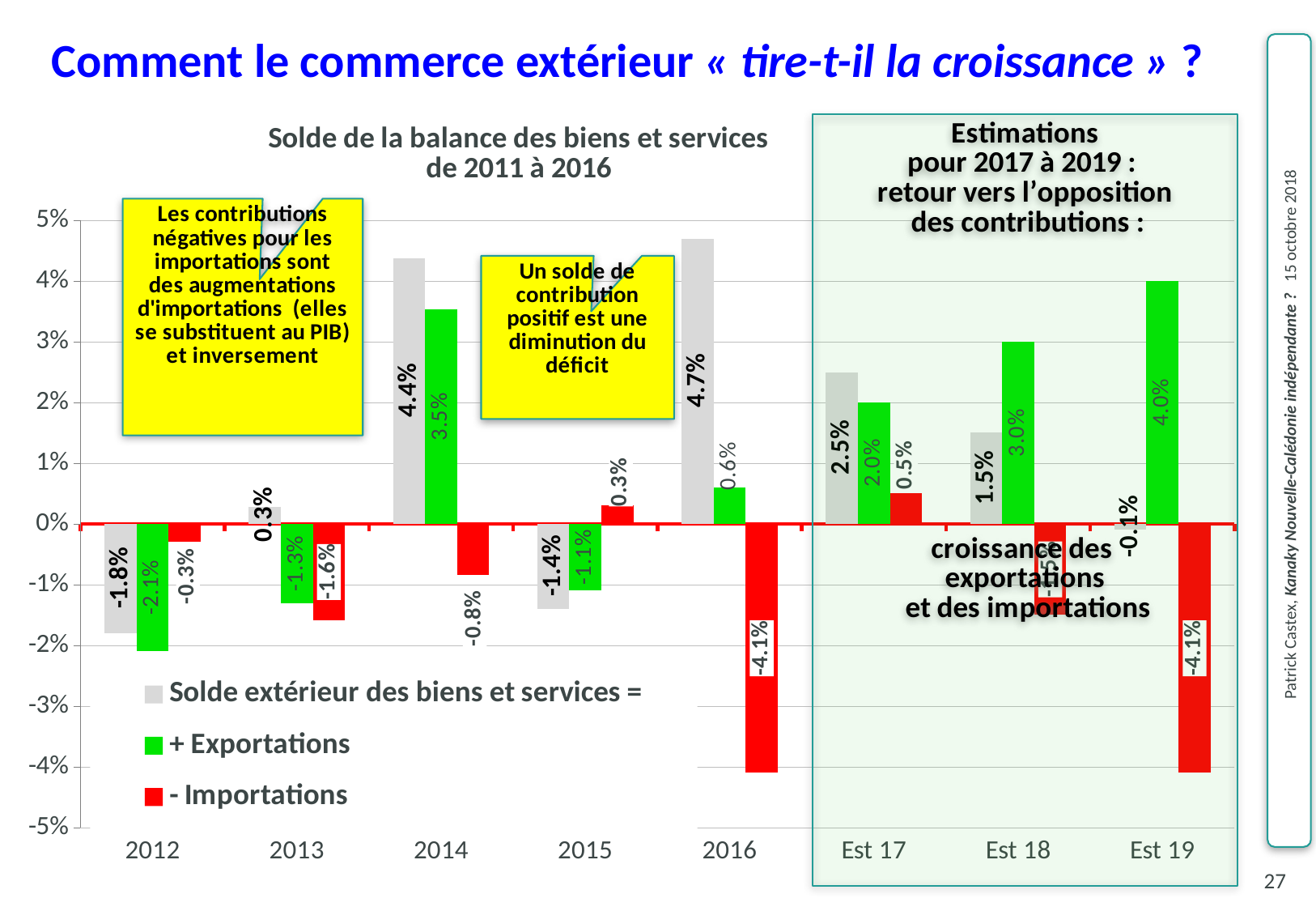

Comment le commerce extérieur « tire-t-il la croissance » ?

### Chart: Solde de la balance des biens et services
de 2011 à 2016

| Category | Solde extérieur des biens et services = | + Exportations | - Importations |
|---|---|---|---|
| 2012 | -0.018 | -0.021 | -0.003 |
| 2013 | 0.00282658966039473 | -0.0130494663219305 | -0.0158760559823252 |
| 2014 | 0.0437460342340614 | 0.035344957120365 | -0.00840107711369637 |
| 2015 | -0.014 | -0.011 | 0.003 |
| 2016 | 0.047 | 0.006 | -0.041 |
| Est 17 | 0.025 | 0.02 | 0.005 |
| Est 18 | 0.015 | 0.03 | -0.015 |
| Est 19 | -0.001 | 0.04 | -0.041 |